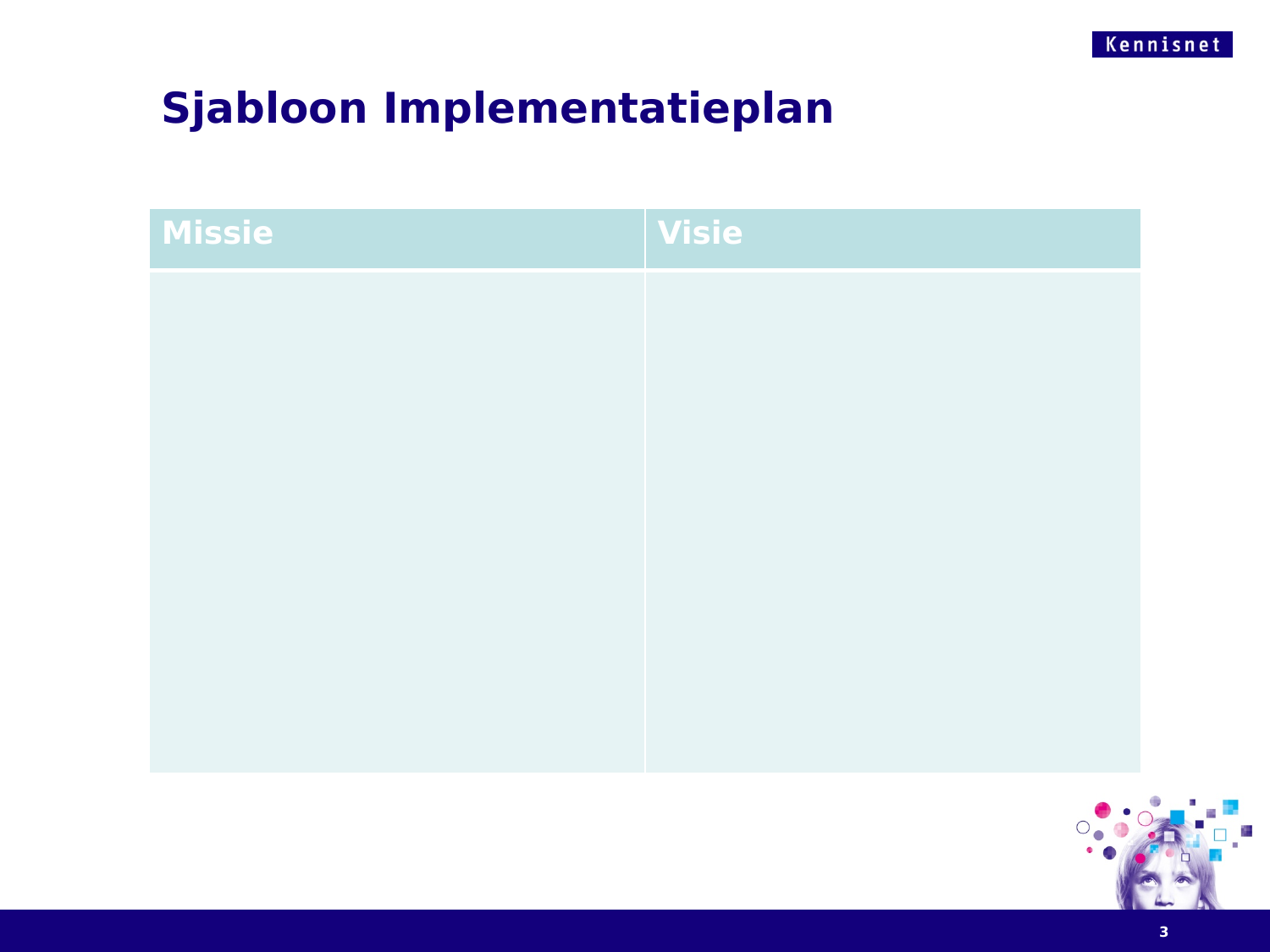

# Sjabloon Implementatieplan
| Missie | Visie |
| --- | --- |
|  |  |
3